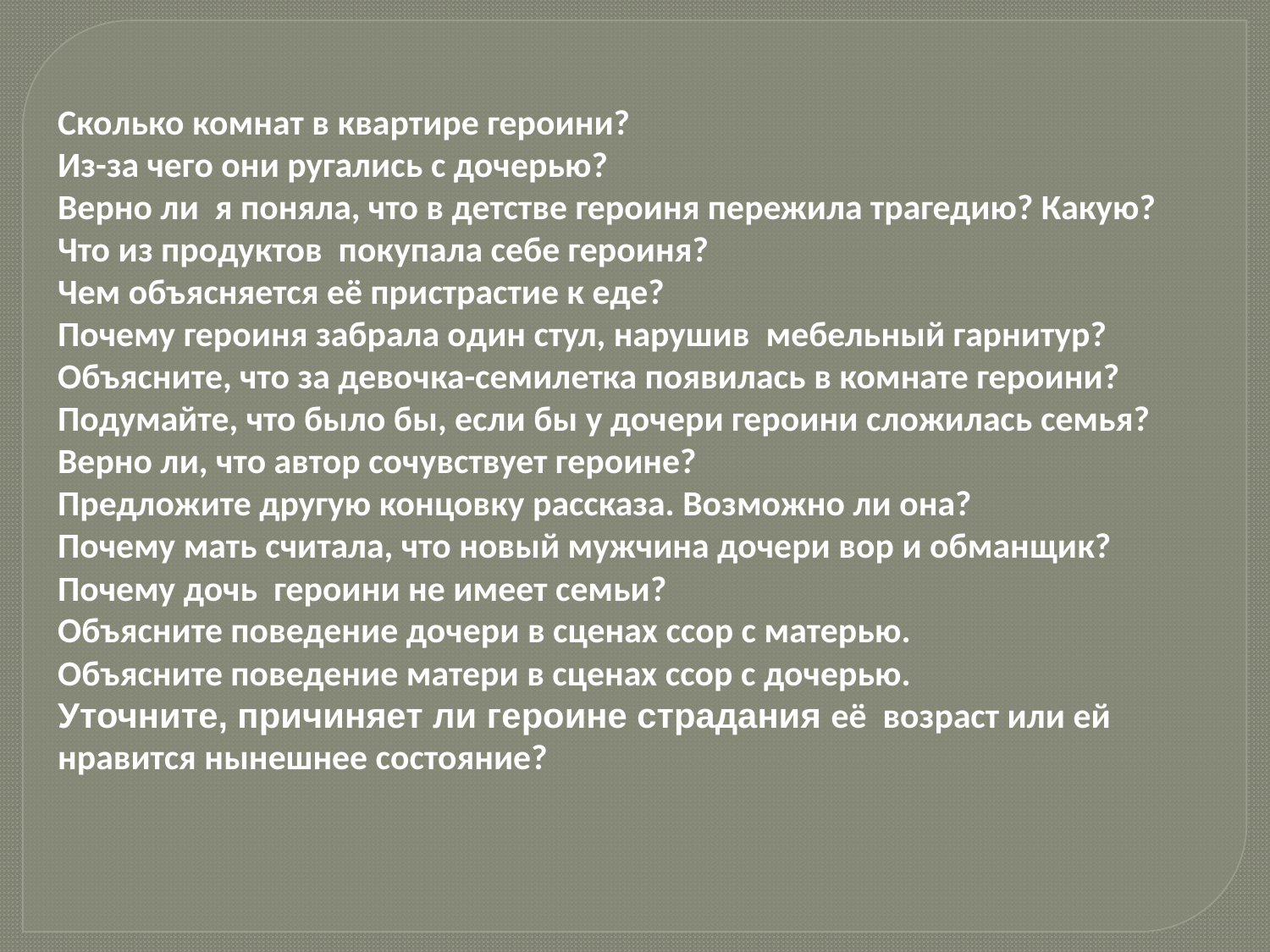

Сколько комнат в квартире героини?
Из-за чего они ругались с дочерью?
Верно ли  я поняла, что в детстве героиня пережила трагедию? Какую?
Что из продуктов  покупала себе героиня?
Чем объясняется её пристрастие к еде?
Почему героиня забрала один стул, нарушив  мебельный гарнитур?
Объясните, что за девочка-семилетка появилась в комнате героини?
Подумайте, что было бы, если бы у дочери героини сложилась семья?
Верно ли, что автор сочувствует героине?
Предложите другую концовку рассказа. Возможно ли она?
Почему мать считала, что новый мужчина дочери вор и обманщик?
Почему дочь  героини не имеет семьи?
Объясните поведение дочери в сценах ссор с матерью.
Объясните поведение матери в сценах ссор с дочерью.
Уточните, причиняет ли героине страдания её  возраст или ей нравится нынешнее состояние?